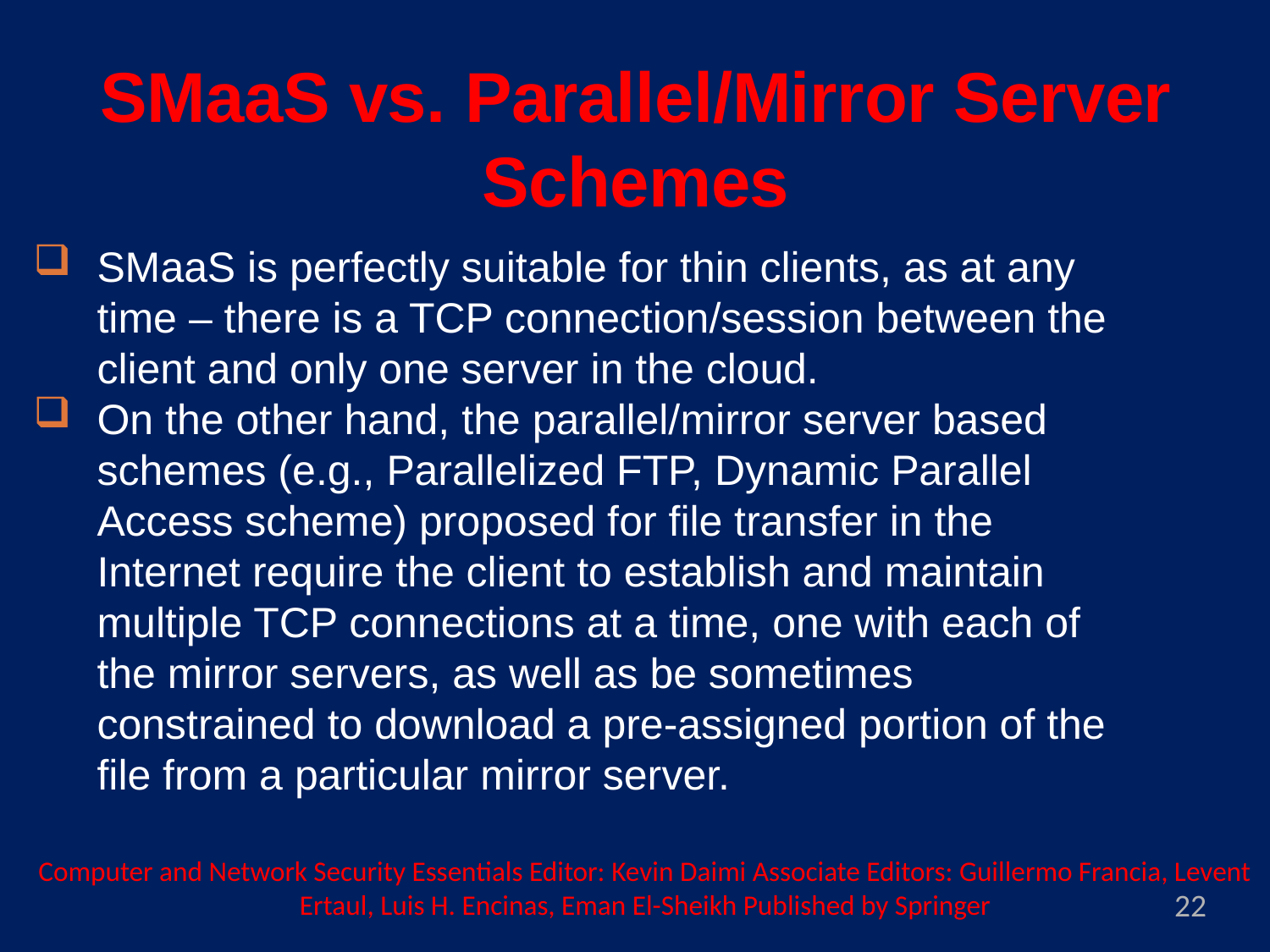

SMaaS vs. Parallel/Mirror Server Schemes
SMaaS is perfectly suitable for thin clients, as at any time – there is a TCP connection/session between the client and only one server in the cloud.
On the other hand, the parallel/mirror server based schemes (e.g., Parallelized FTP, Dynamic Parallel Access scheme) proposed for file transfer in the Internet require the client to establish and maintain multiple TCP connections at a time, one with each of the mirror servers, as well as be sometimes constrained to download a pre-assigned portion of the file from a particular mirror server.
Computer and Network Security Essentials Editor: Kevin Daimi Associate Editors: Guillermo Francia, Levent Ertaul, Luis H. Encinas, Eman El-Sheikh Published by Springer
22